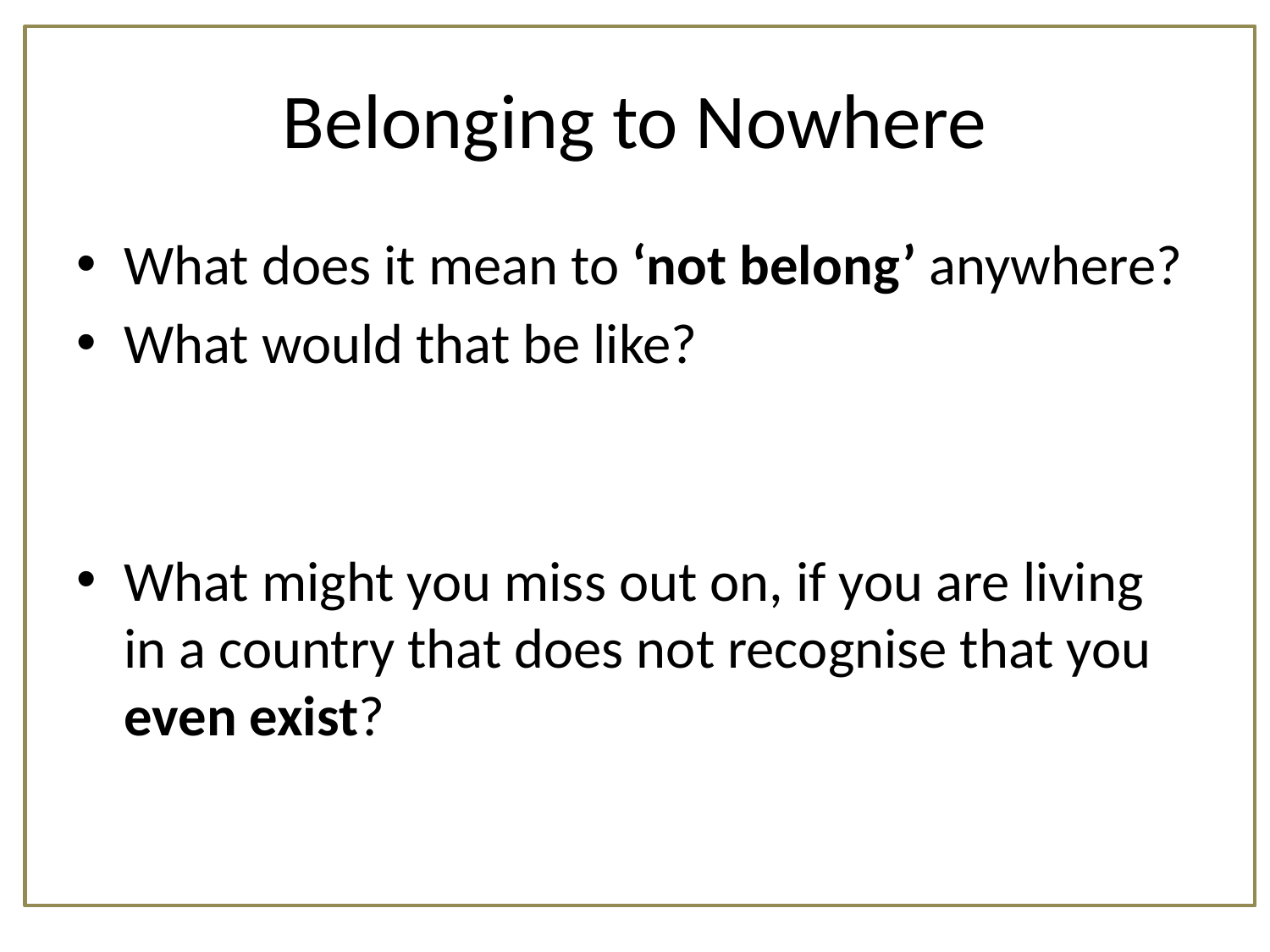

# Belonging to Nowhere
What does it mean to ‘not belong’ anywhere?
What would that be like?

What might you miss out on, if you are living in a country that does not recognise that you even exist?